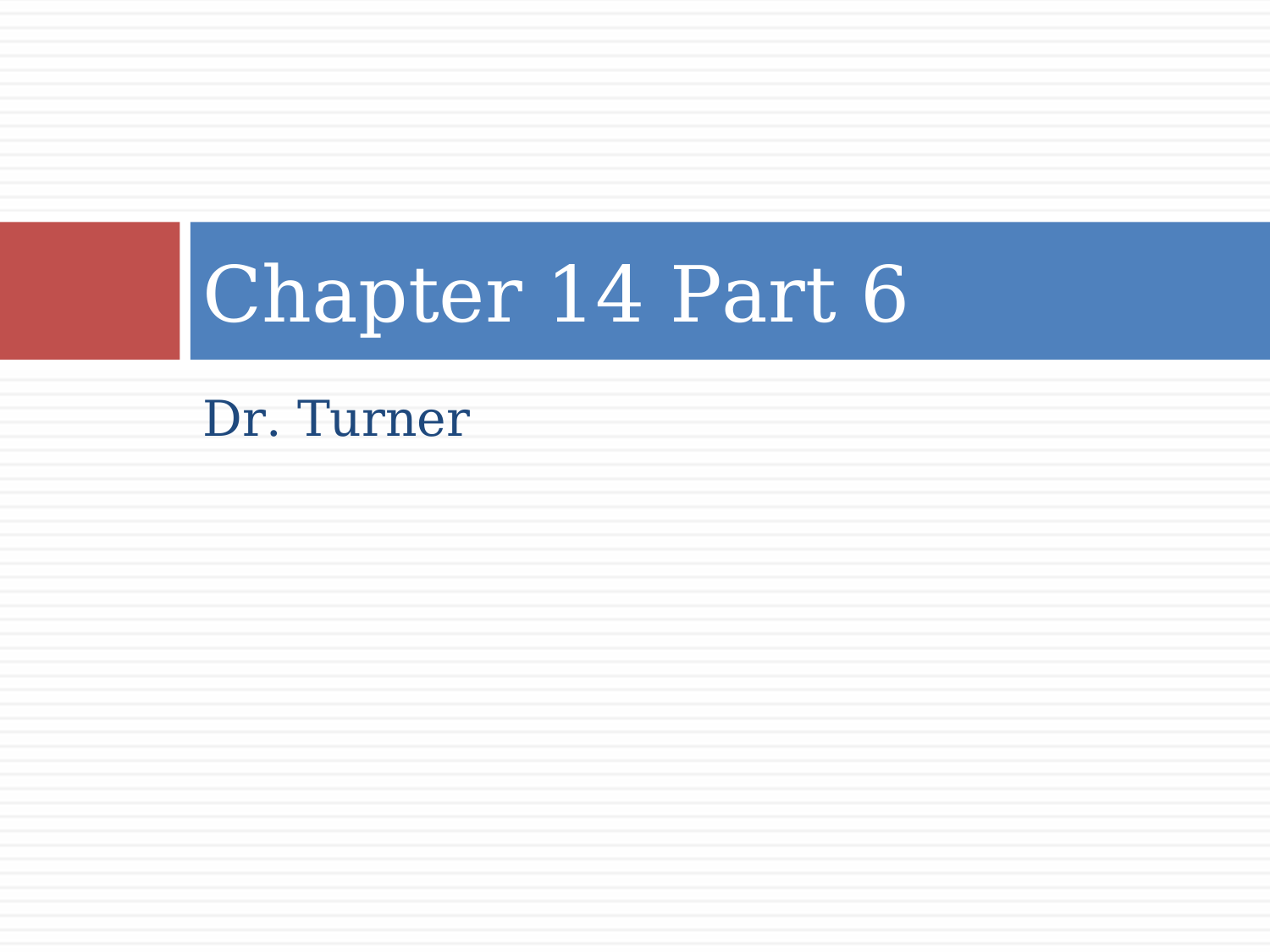

# Chapter 14 Part 6
Dr. Turner